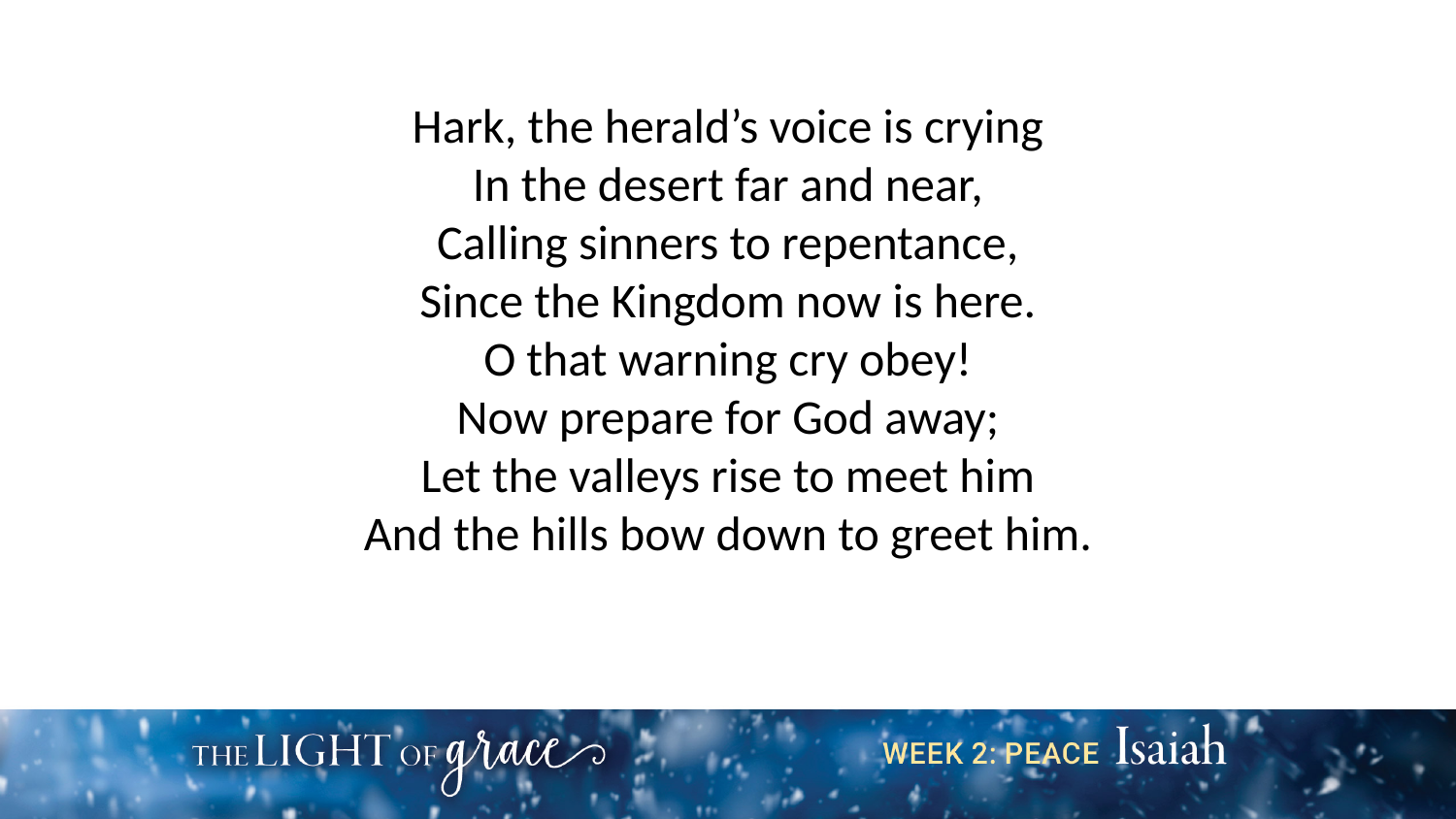

Hark, the herald’s voice is crying
In the desert far and near,
Calling sinners to repentance,
Since the Kingdom now is here.
O that warning cry obey!
Now prepare for God away;
Let the valleys rise to meet him
And the hills bow down to greet him.